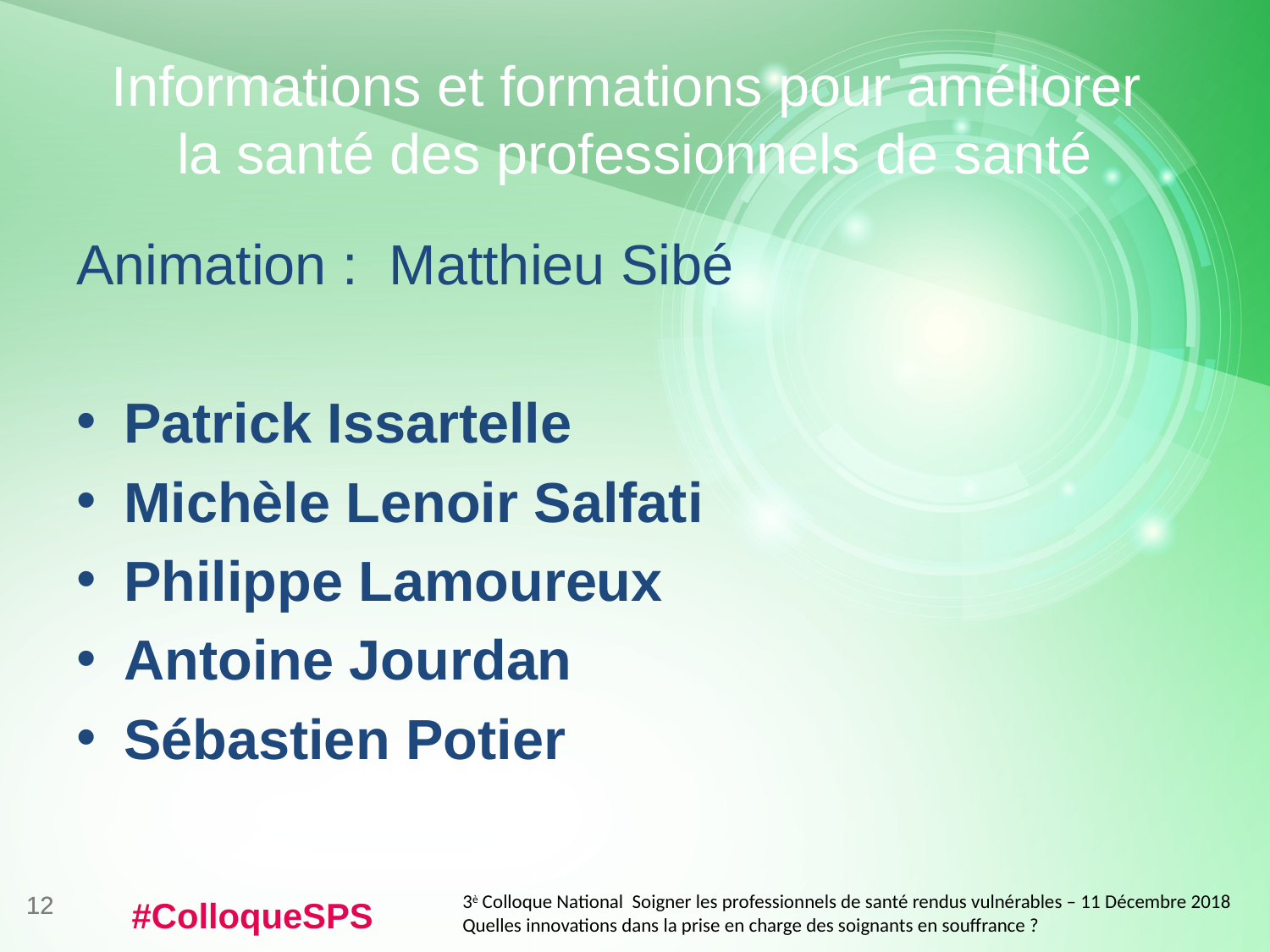

# Informations et formations pour améliorer la santé des professionnels de santé
Animation :  Matthieu Sibé

Patrick Issartelle
Michèle Lenoir Salfati
Philippe Lamoureux
Antoine Jourdan
Sébastien Potier

3è Colloque National  Soigner les professionnels de santé rendus vulnérables – 11 Décembre 2018
Quelles innovations dans la prise en charge des soignants en souffrance ?
12
12
#ColloqueSPS